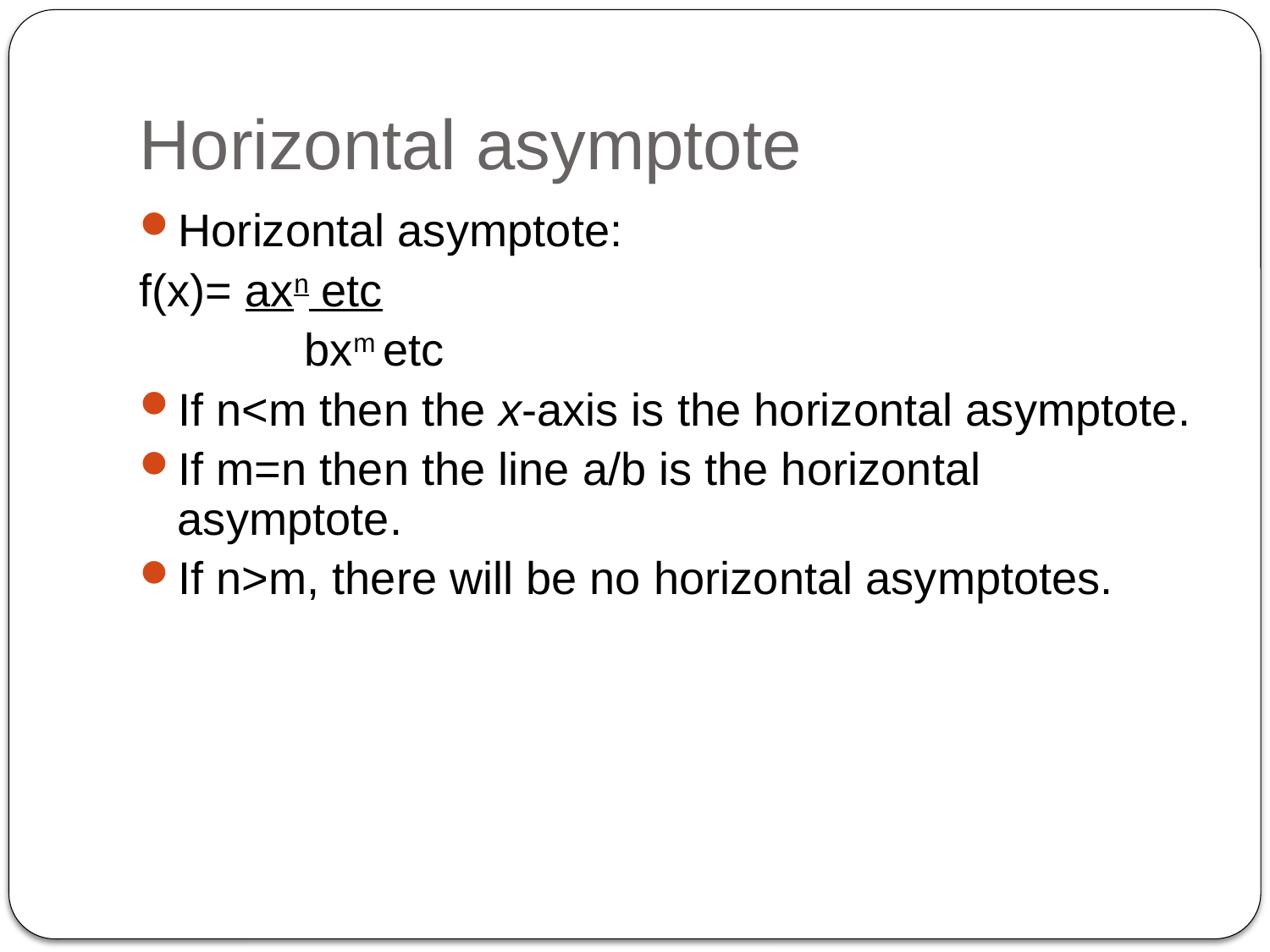

# Horizontal asymptote
Horizontal asymptote:
f(x)= axn etc
		bxm etc
If n<m then the x-axis is the horizontal asymptote.
If m=n then the line a/b is the horizontal asymptote.
If n>m, there will be no horizontal asymptotes.